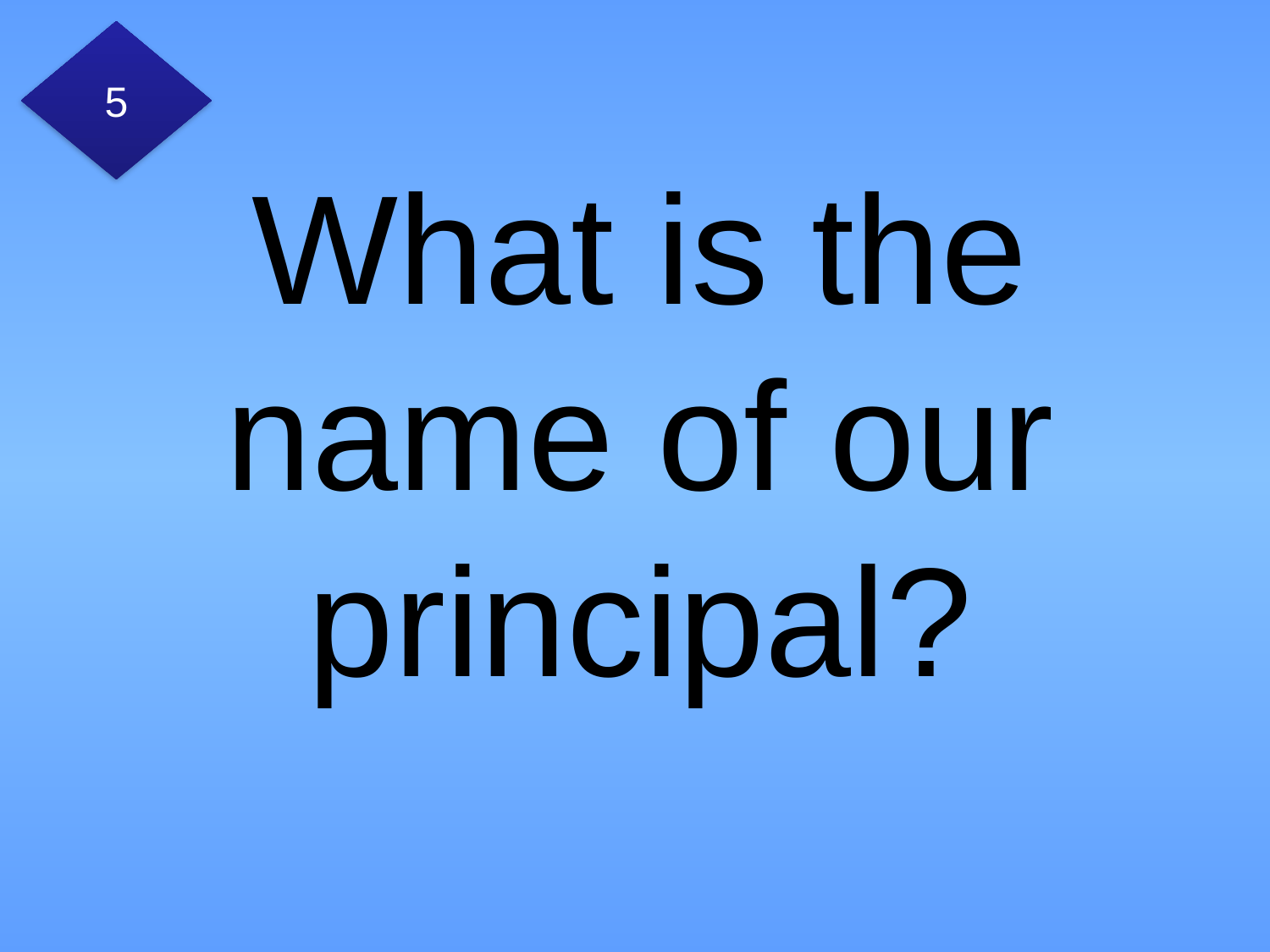

5
# What is the name of our principal?